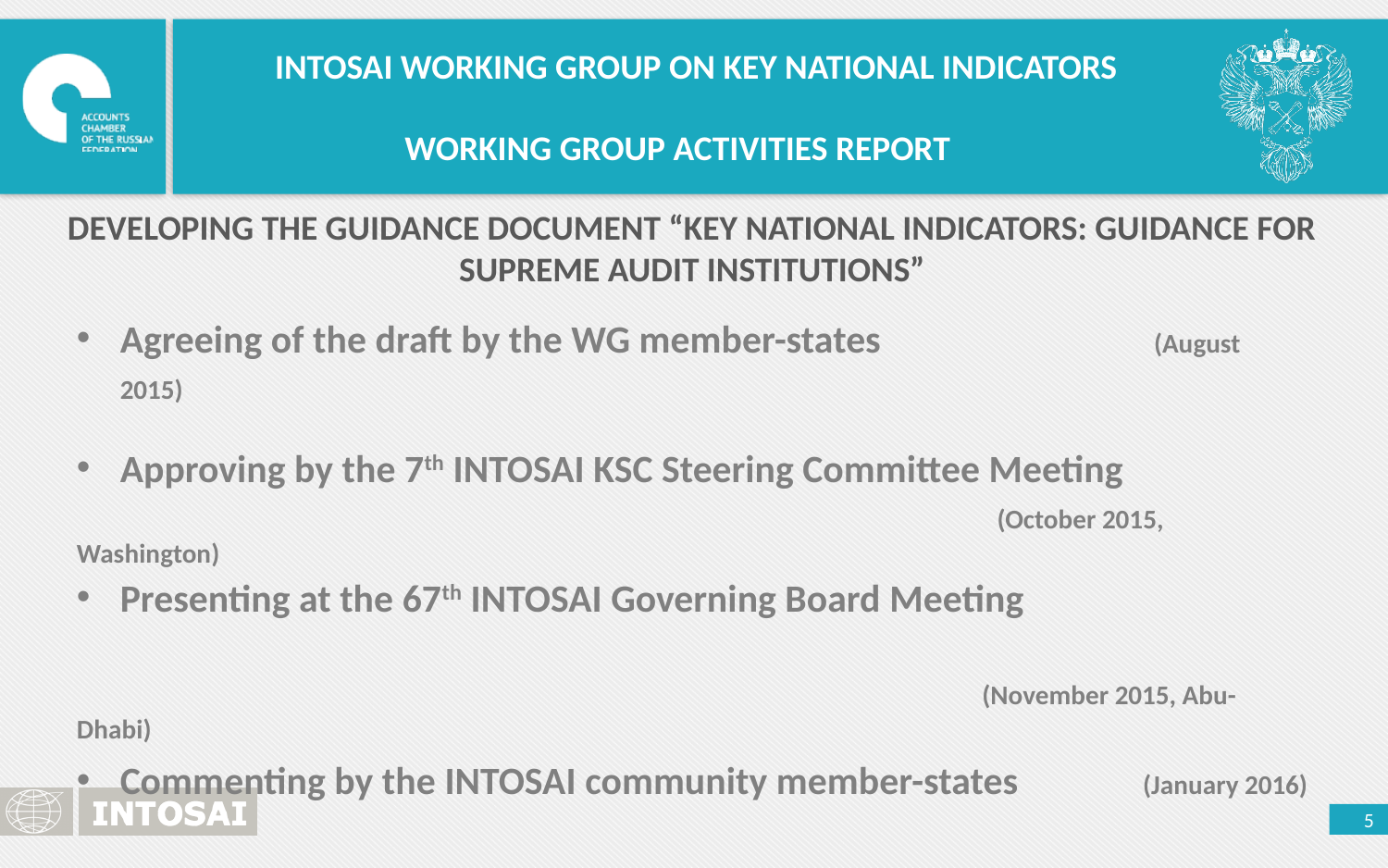

INTOSAI WORKING GROUP ON KEY NATIONAL INDICATORS
 WORKING GROUP ACTIVITIES REPORT
DEVELOPING THE GUIDANCE DOCUMENT “KEY NATIONAL INDICATORS: GUIDANCE FOR SUPREME AUDIT INSTITUTIONS”
Agreeing of the draft by the WG member-states                               (August 2015)

Approving by the 7th INTOSAI KSC Steering Committee Meeting
                                                                                                         (October 2015, Washington)

Presenting at the 67th INTOSAI Governing Board Meeting
                                                                                                       (November 2015, Abu-Dhabi)
Commenting by the INTOSAI community member-states              (January 2016)
Presenting at the 22 INCOSAI                                             (December 2016, Abu-Dhabi)
ISSAI                                                                                                                       (2019)